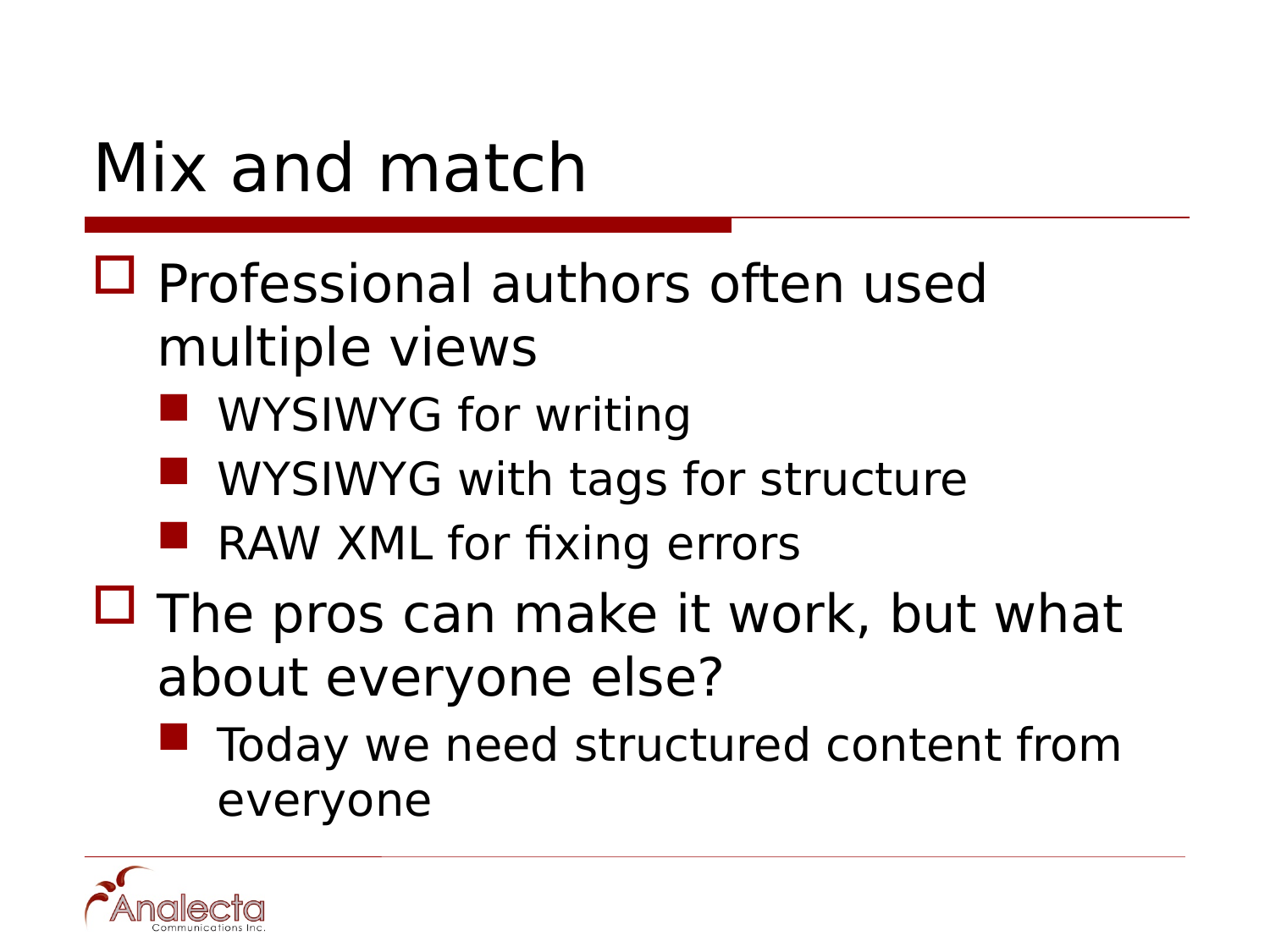

# Mix and match
Professional authors often used multiple views
WYSIWYG for writing
WYSIWYG with tags for structure
RAW XML for fixing errors
The pros can make it work, but what about everyone else?
Today we need structured content from everyone